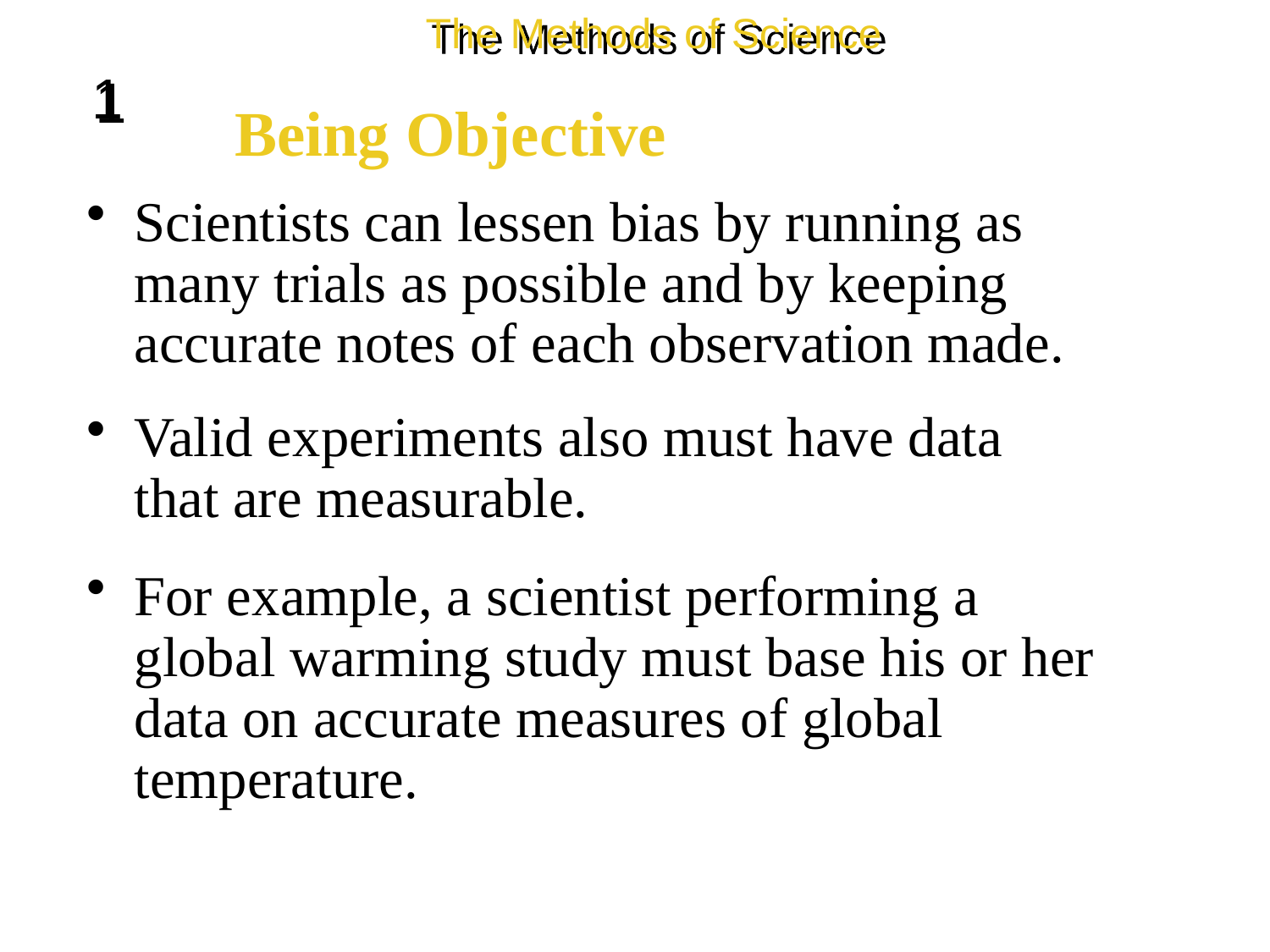

The Methods of Science
1
Being Objective
Scientists can lessen bias by running as many trials as possible and by keeping accurate notes of each observation made.
Valid experiments also must have data that are measurable.
For example, a scientist performing a global warming study must base his or her data on accurate measures of global temperature.